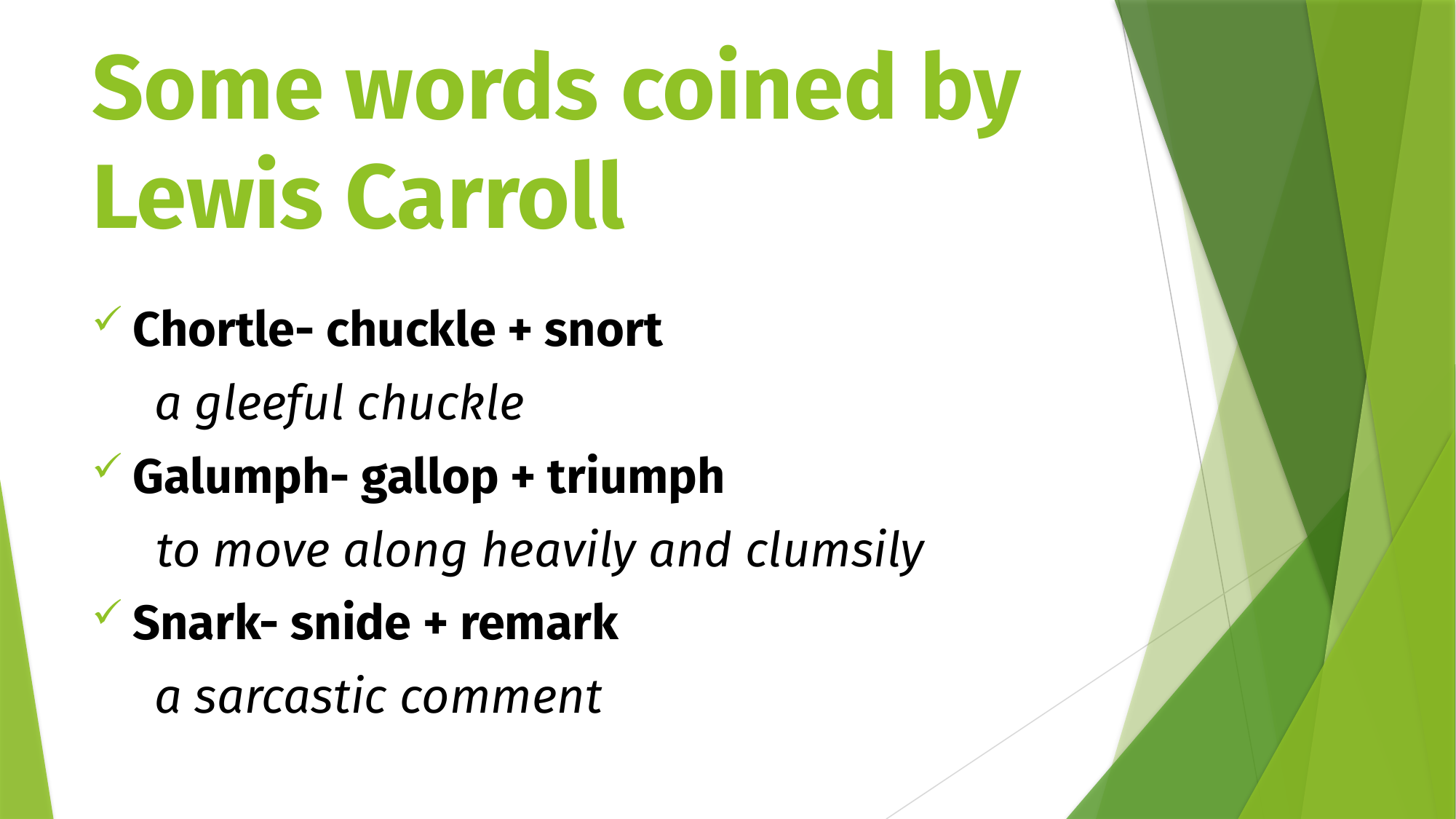

# Some words coined by Lewis Carroll
Chortle- chuckle + snort
     a gleeful chuckle
Galumph- gallop + triumph
     to move along heavily and clumsily
Snark- snide + remark
     a sarcastic comment